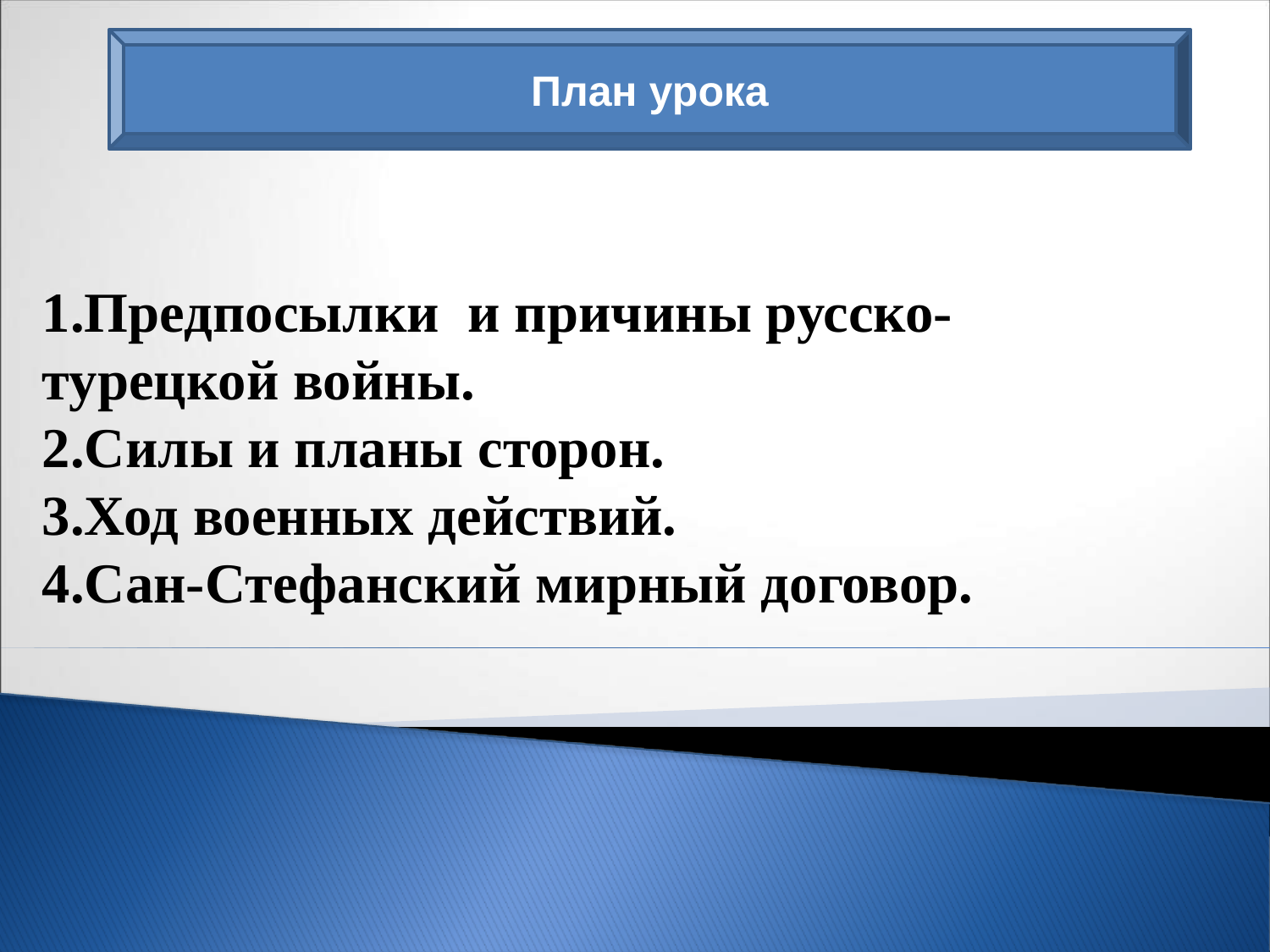

План урока
1.Предпосылки  и причины русско-турецкой войны.
2.Силы и планы сторон.
3.Ход военных действий.
4.Сан-Стефанский мирный договор.